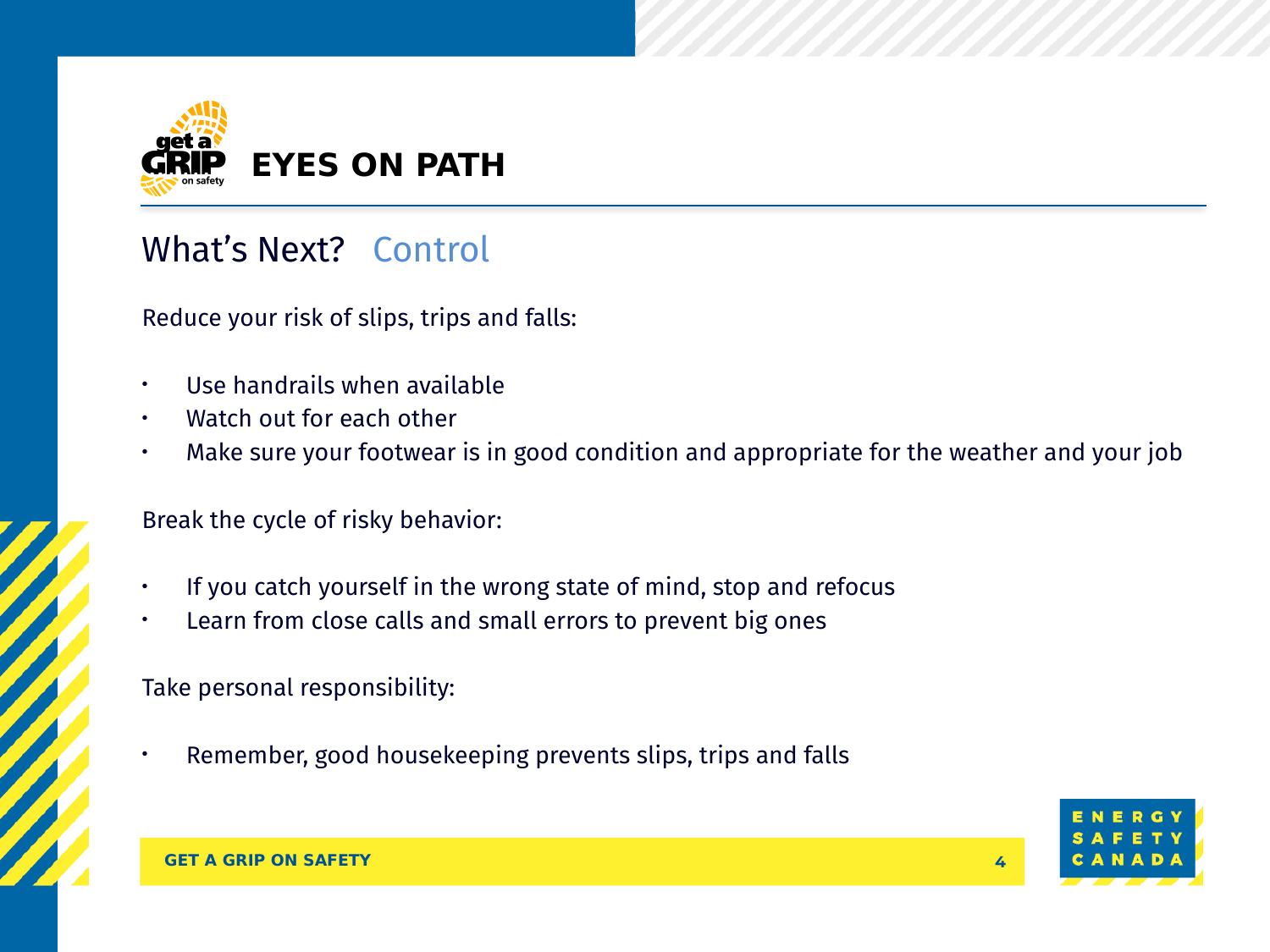

# Eyes on path
What’s Next?   Control
Reduce your risk of slips, trips and falls:

Use handrails when available
Watch out for each other
Make sure your footwear is in good condition and appropriate for the weather and your job

Break the cycle of risky behavior:

If you catch yourself in the wrong state of mind, stop and refocus
Learn from close calls and small errors to prevent big ones

Take personal responsibility:

Remember, good housekeeping prevents slips, trips and falls
Get a grip on safety
4